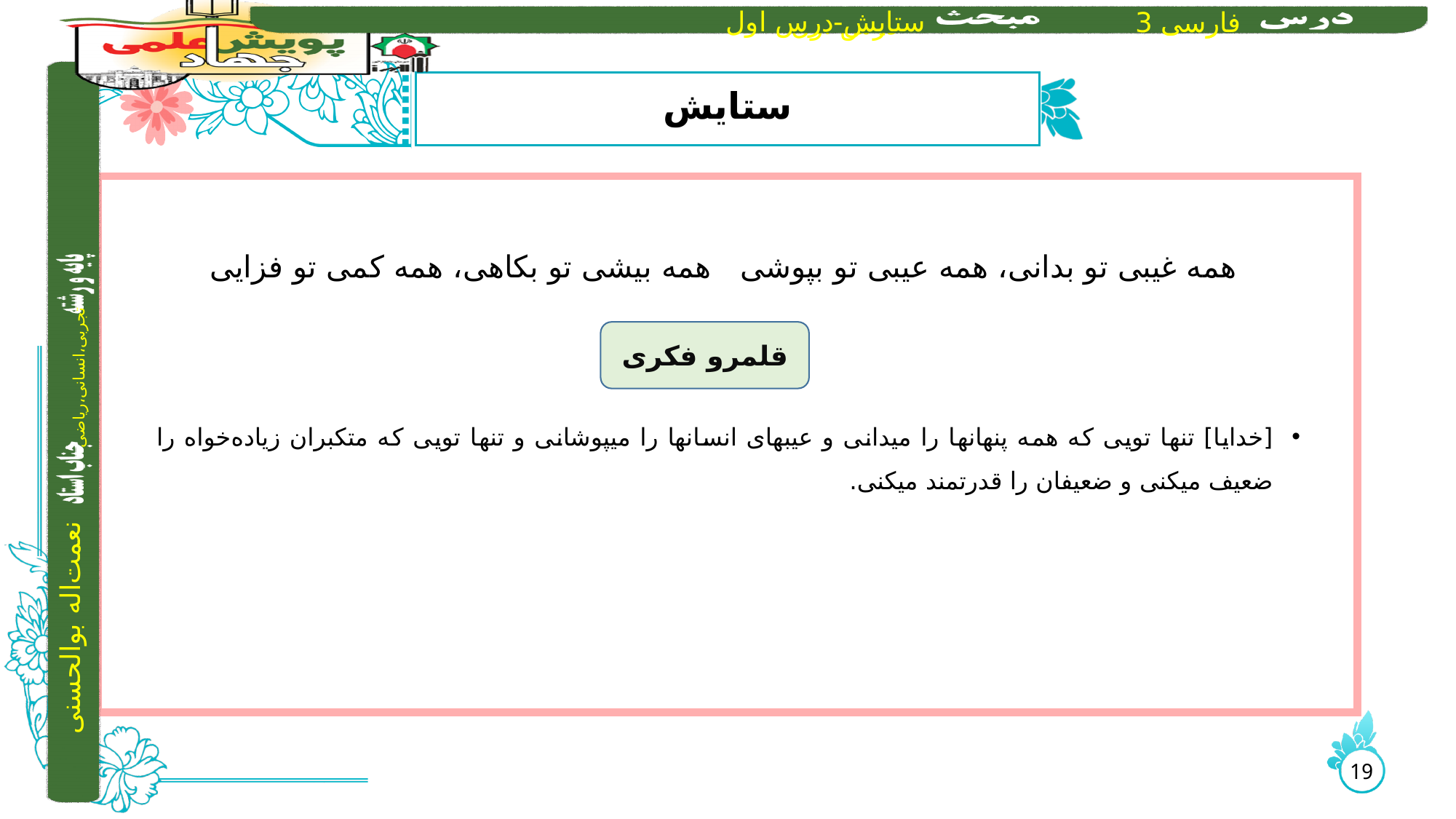

# ستایش
همه غیبی تو بدانی، همه عیبی تو بپوشی   همه بیشی تو بکاهی، همه کمی تو فزایی
[خدایا] تنها تویی که همه پنهان­ها را می­دانی و عیب­های انسان­ها را می­پوشانی و تنها تویی که متکبران زیاده­‌خواه را ضعیف می­کنی و ضعیفان را قدرتمند می­کنی.